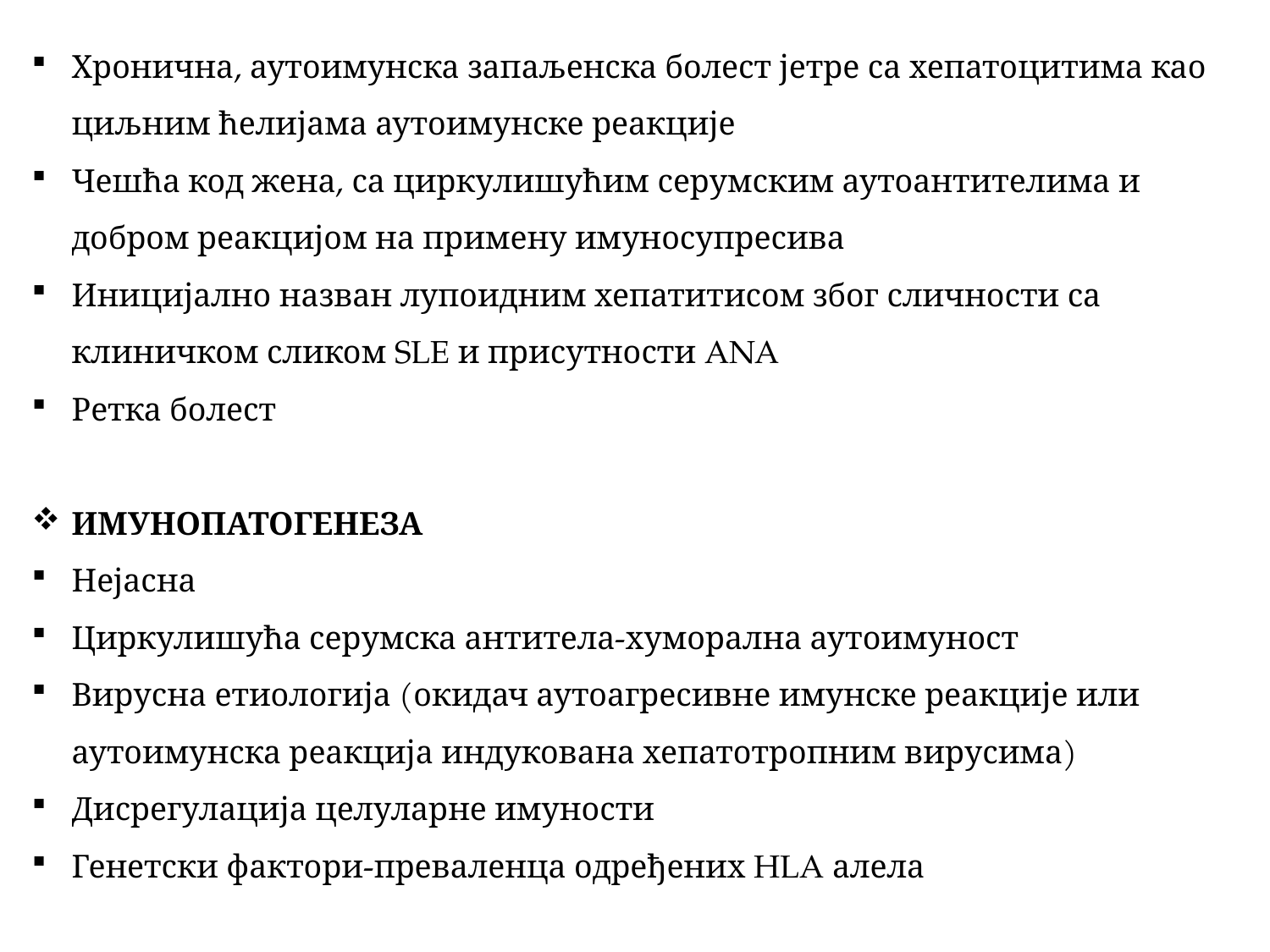

Хронична, аутоимунска запаљенска болест јетре са хепатоцитима као циљним ћелијама аутоимунске реакције
Чешћа код жена, са циркулишућим серумским аутоантителима и добром реакцијом на примену имуносупресива
Иницијално назван лупоидним хепатитисом због сличности са клиничком сликом SLE и присутности ANA
Ретка болест

ИМУНОПАТОГЕНЕЗА
Нејасна
Циркулишућа серумска антитела-хуморална аутоимуност
Вирусна етиологија (окидач аутоагресивне имунске реакције или аутоимунска реакција индукована хепатотропним вирусима)
Дисрегулација целуларне имуности
Генетски фактори-преваленца одређених HLA алела